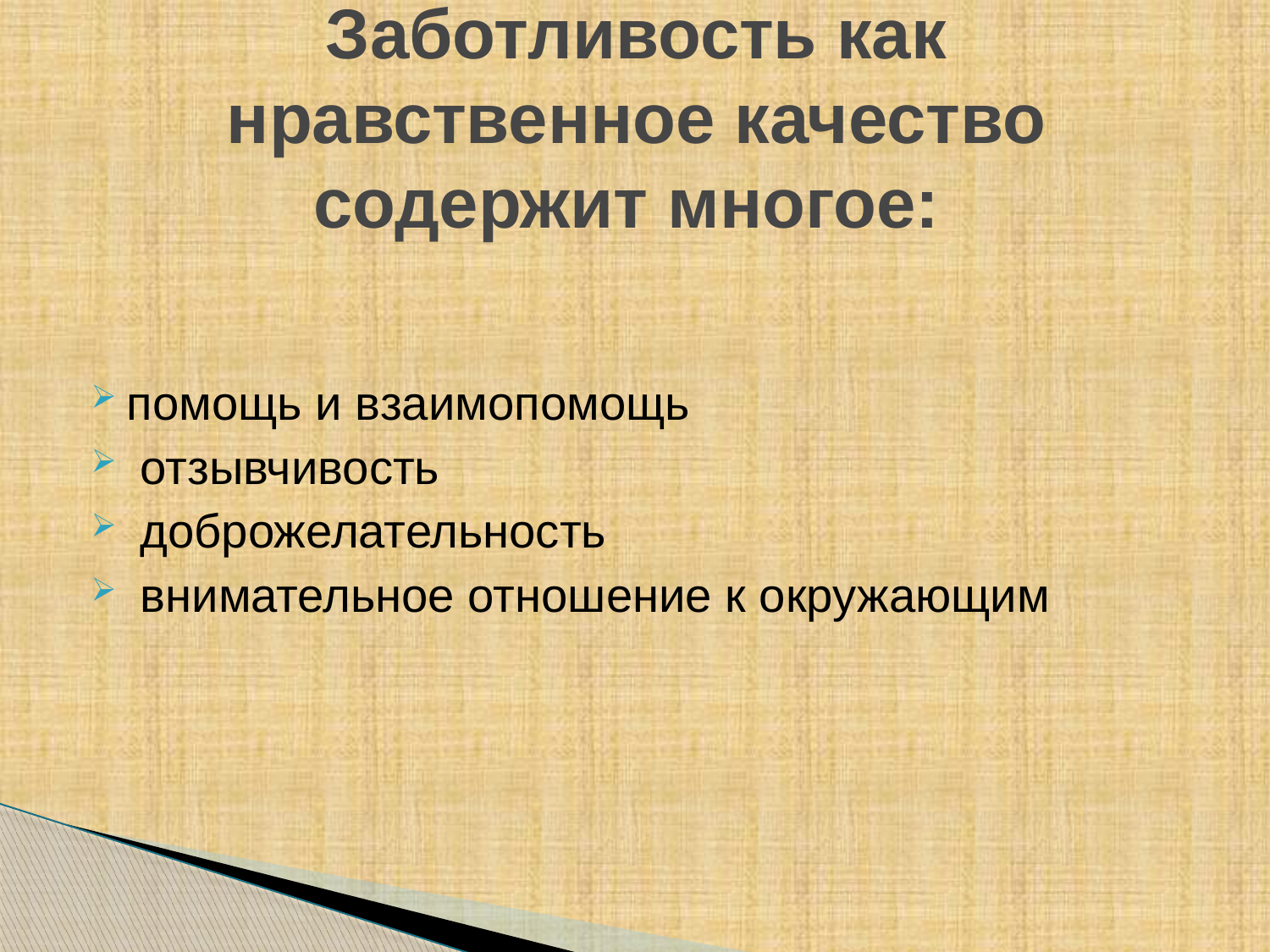

# Заботливость как нравственное качество содержит многое:
помощь и взаимопомощь
 отзывчивость
 доброжелательность
 внимательное отношение к окружающим